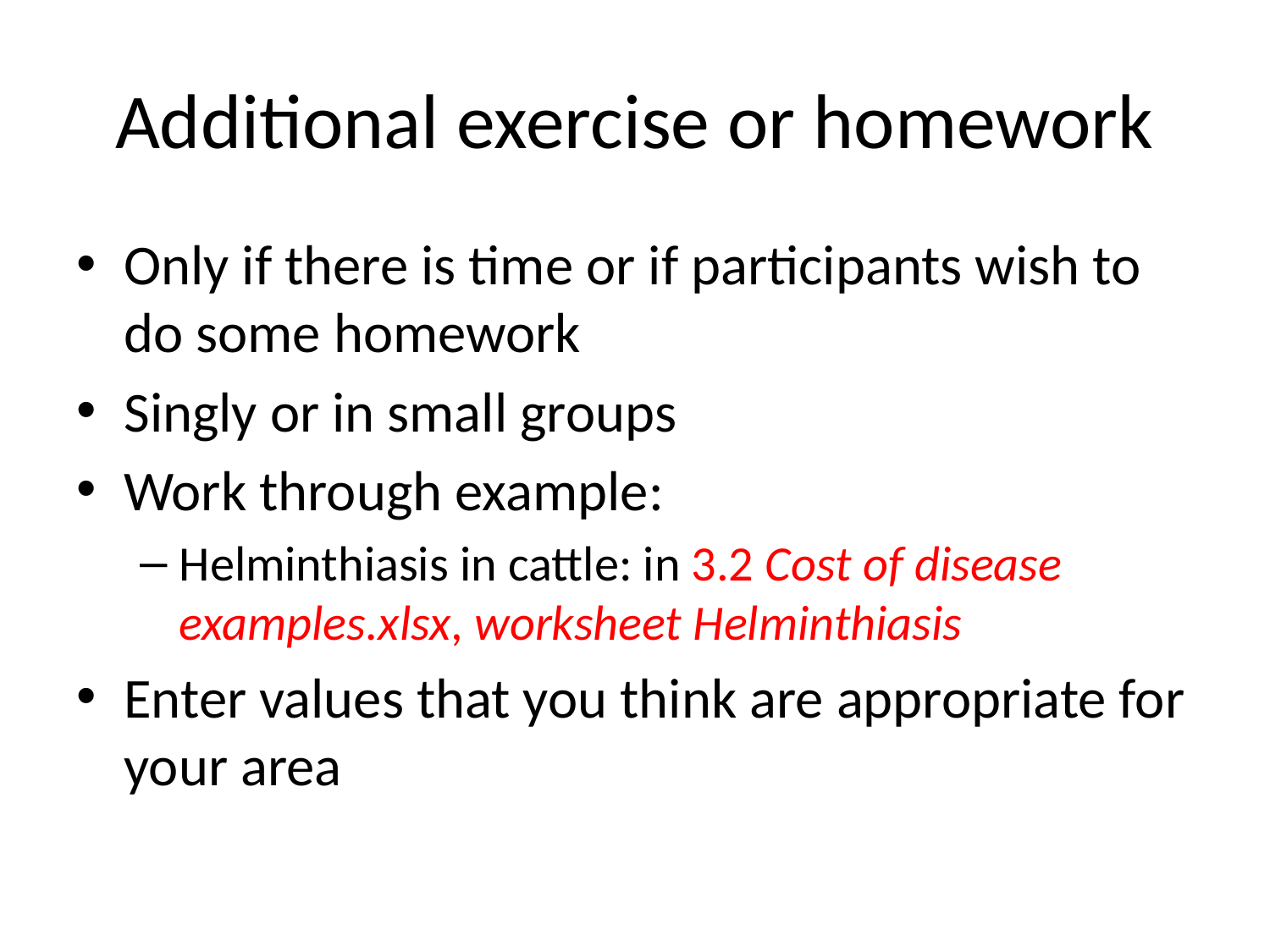

# Additional exercise or homework
Only if there is time or if participants wish to do some homework
Singly or in small groups
Work through example:
Helminthiasis in cattle: in 3.2 Cost of disease examples.xlsx, worksheet Helminthiasis
Enter values that you think are appropriate for your area